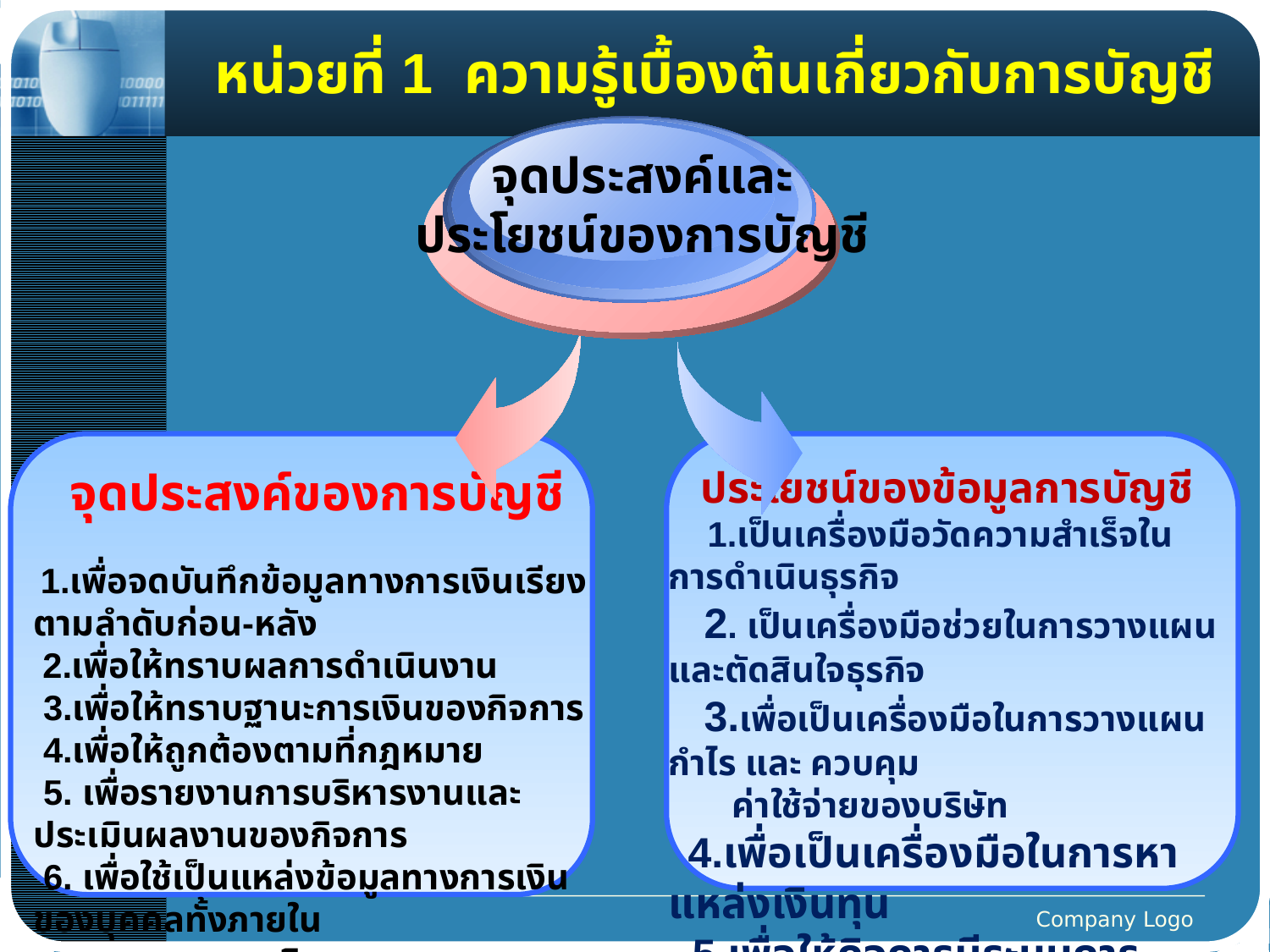

# หน่วยที่ 1  ความรู้เบื้องต้นเกี่ยวกับการบัญชี

จุดประสงค์และ
ประโยชน์ของการบัญชี

จุดประสงค์ของการบัญชี

 1.เพื่อจดบันทึกข้อมูลทางการเงินเรียงตามลำดับก่อน-หลัง
 2.เพื่อให้ทราบผลการดำเนินงาน
 3.เพื่อให้ทราบฐานะการเงินของกิจการ
 4.เพื่อให้ถูกต้องตามที่กฎหมาย
 5. เพื่อรายงานการบริหารงานและประเมินผลงานของกิจการ
 6. เพื่อใช้เป็นแหล่งข้อมูลทางการเงินของบุคคลทั้งภายใน
      และ ภายนอกกิจการ

ประโยชน์ของข้อมูลการบัญชี
    1.เป็นเครื่องมือวัดความสำเร็จในการดำเนินธุรกิจ
   2. เป็นเครื่องมือช่วยในการวางแผนและตัดสินใจธุรกิจ
   3.เพื่อเป็นเครื่องมือในการวางแผนกำไร และ ควบคุม
       ค่าใช้จ่ายของบริษัท
  4.เพื่อเป็นเครื่องมือในการหาแหล่งเงินทุน
  5.เพื่อให้กิจการมีระบบการควบคุมภายในที่ดี
  6.เพื่อประโยชน์ในการวางแผน เพื่อเสียภาษี

Company Logo